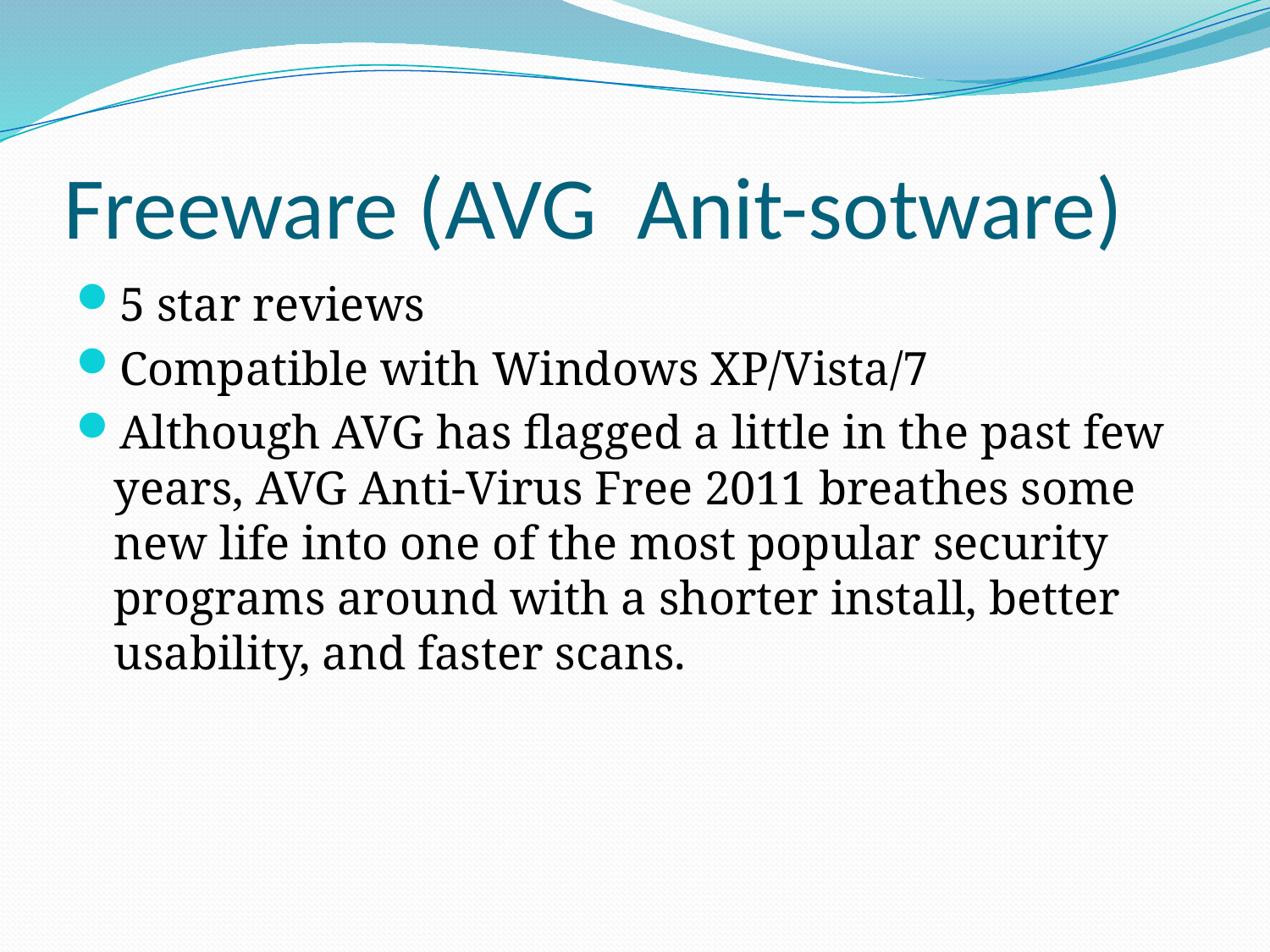

# Freeware (AVG  Anit-sotware)
5 star reviews
Compatible with Windows XP/Vista/7
Although AVG has flagged a little in the past few years, AVG Anti-Virus Free 2011 breathes some new life into one of the most popular security programs around with a shorter install, better usability, and faster scans.